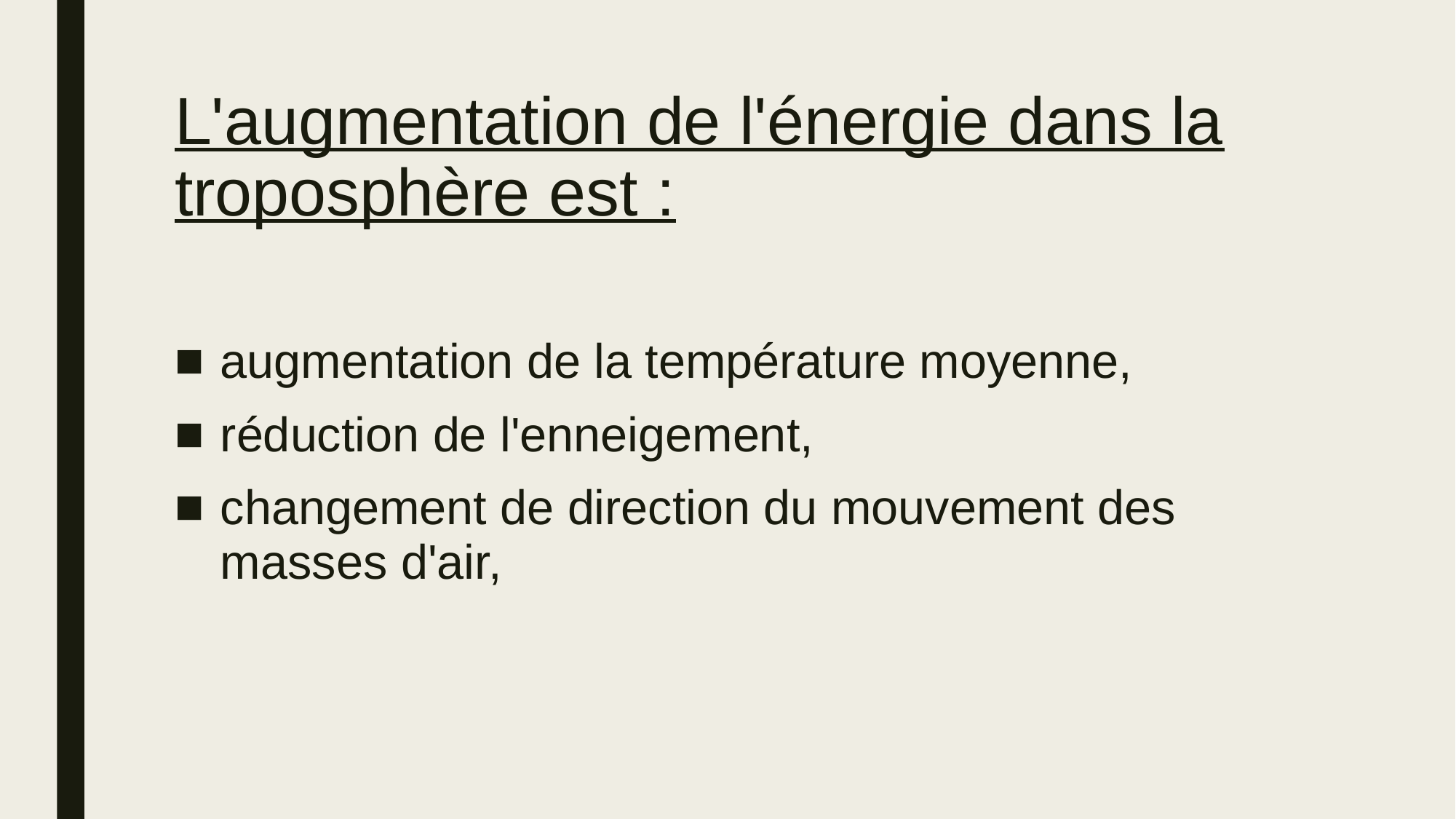

# L'augmentation de l'énergie dans la troposphère est :
augmentation de la température moyenne,
réduction de l'enneigement,
changement de direction du mouvement des masses d'air,